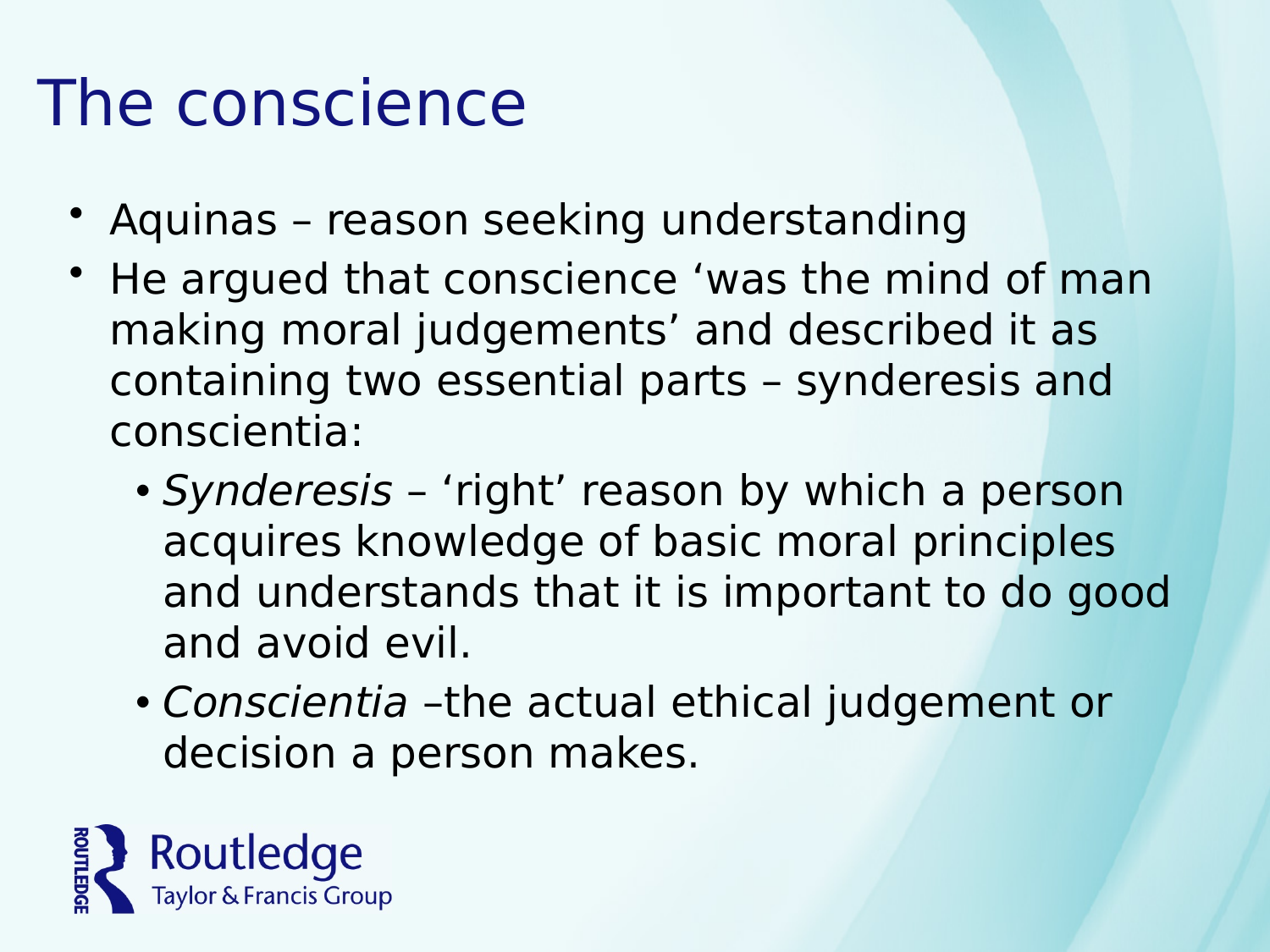

# The conscience
Aquinas – reason seeking understanding
He argued that conscience ‘was the mind of man making moral judgements’ and described it as containing two essential parts – synderesis and conscientia:
Synderesis – ‘right’ reason by which a person acquires knowledge of basic moral principles and understands that it is important to do good and avoid evil.
Conscientia –the actual ethical judgement or decision a person makes.